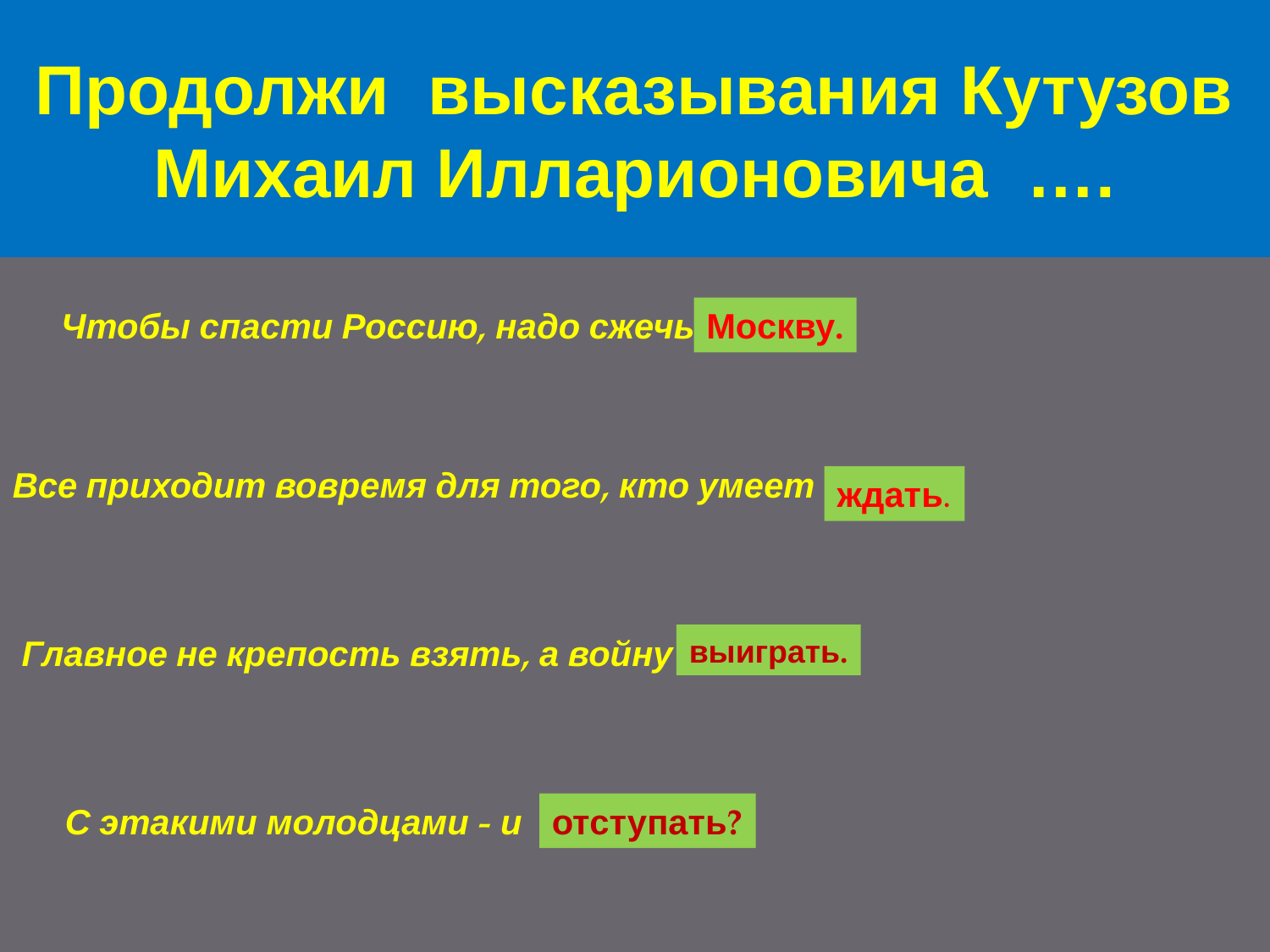

# Продолжи  высказывания Кутузов Михаил Илларионовича  ….
Чтобы спасти Россию, надо сжечь …..
Москву.
Все приходит вовремя для того, кто умеет ….
ждать.
Главное не крепость взять, а войну ….
выиграть.
С этакими молодцами - и
отступать?